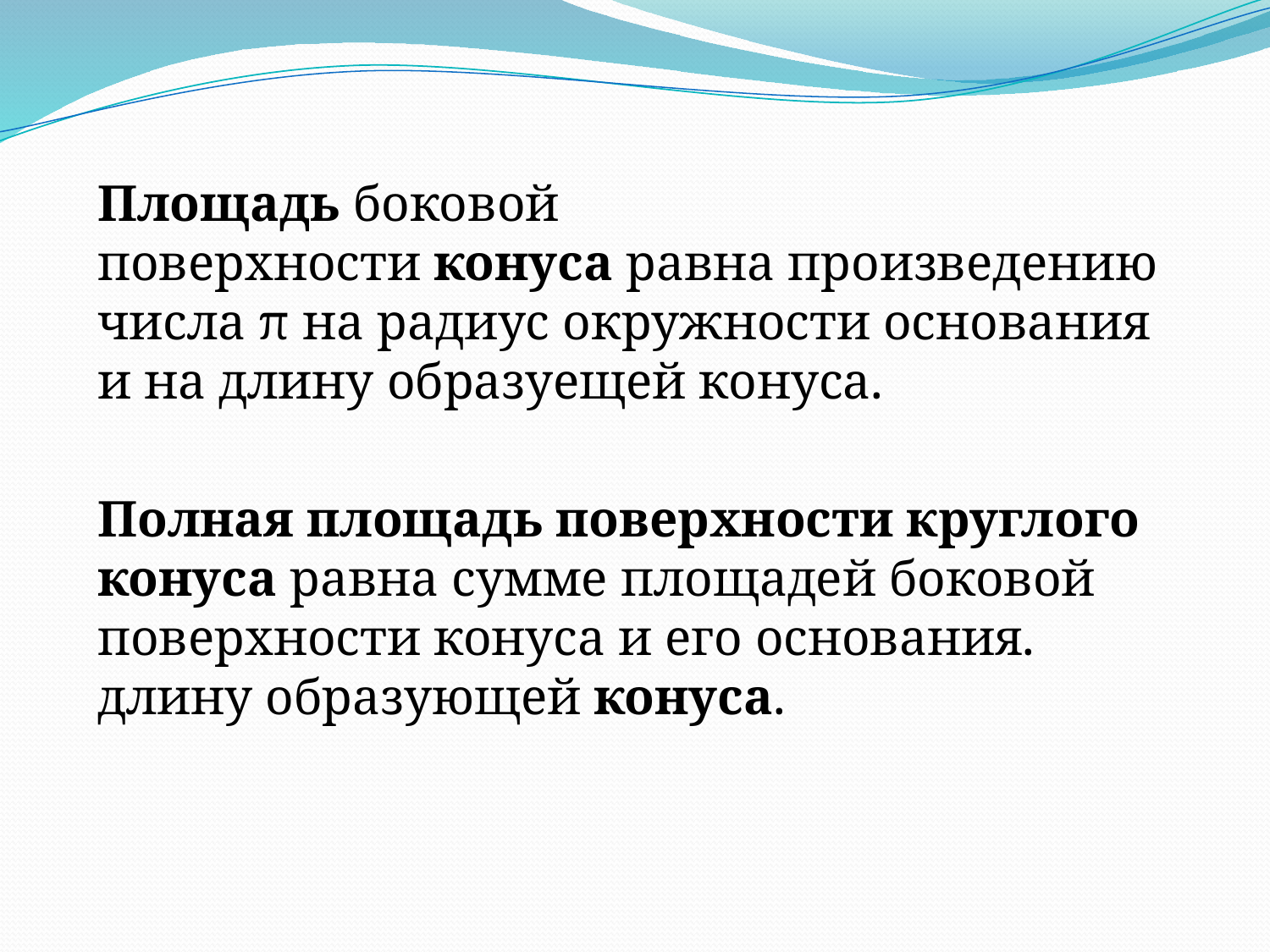

#
Площадь боковой поверхности конуса равна произведению числа π на радиус окружности основания и на длину образуещей конуса.

Полная площадь поверхности круглого конуса равна сумме площадей боковой поверхности конуса и его основания. длину образующей конуса.